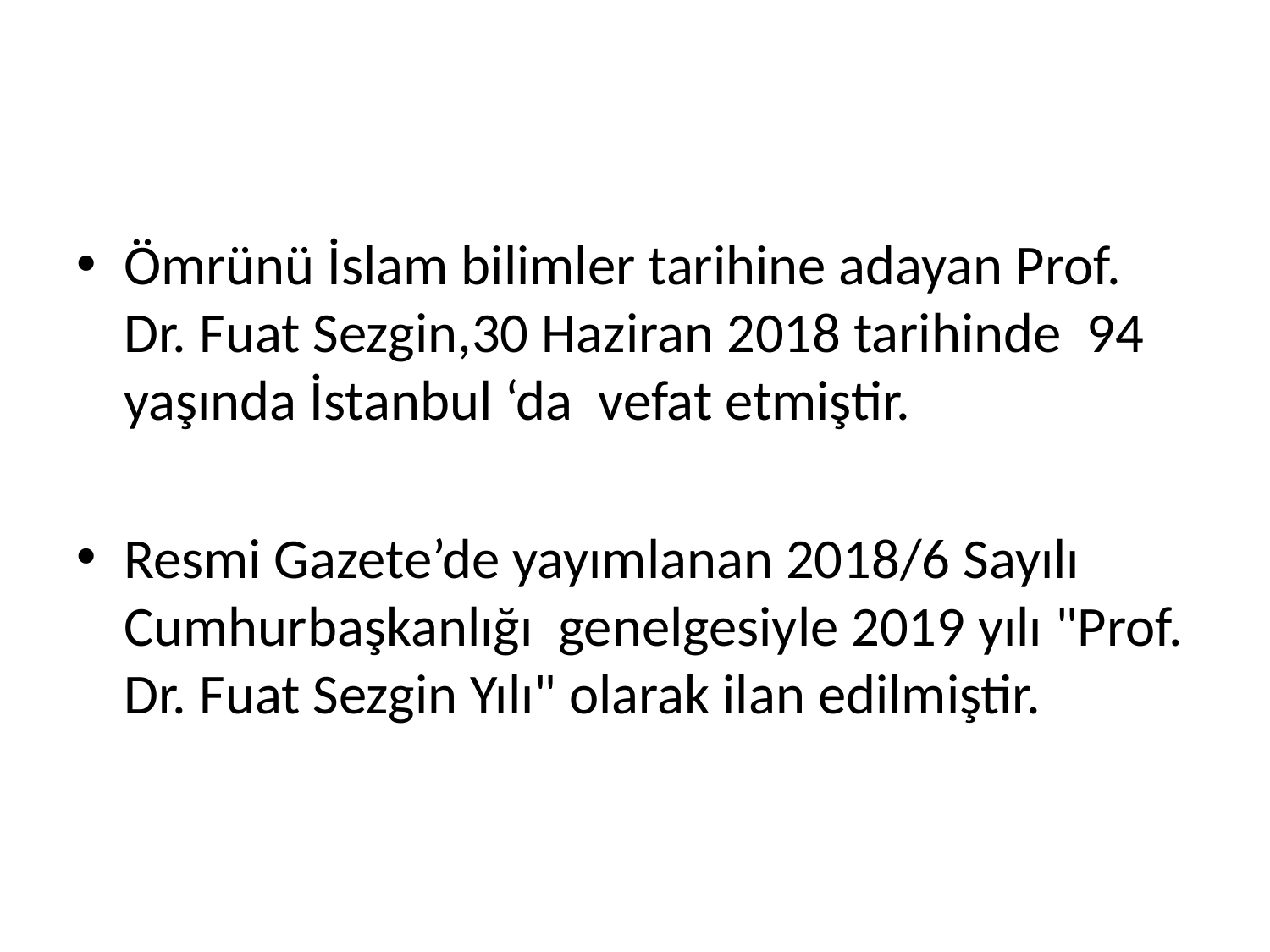

#
Ömrünü İslam bilimler tarihine adayan Prof. Dr. Fuat Sezgin,30 Haziran 2018 tarihinde  94 yaşında İstanbul ‘da  vefat etmiştir.

Resmi Gazete’de yayımlanan 2018/6 Sayılı Cumhurbaşkanlığı  genelgesiyle 2019 yılı "Prof. Dr. Fuat Sezgin Yılı" olarak ilan edilmiştir.